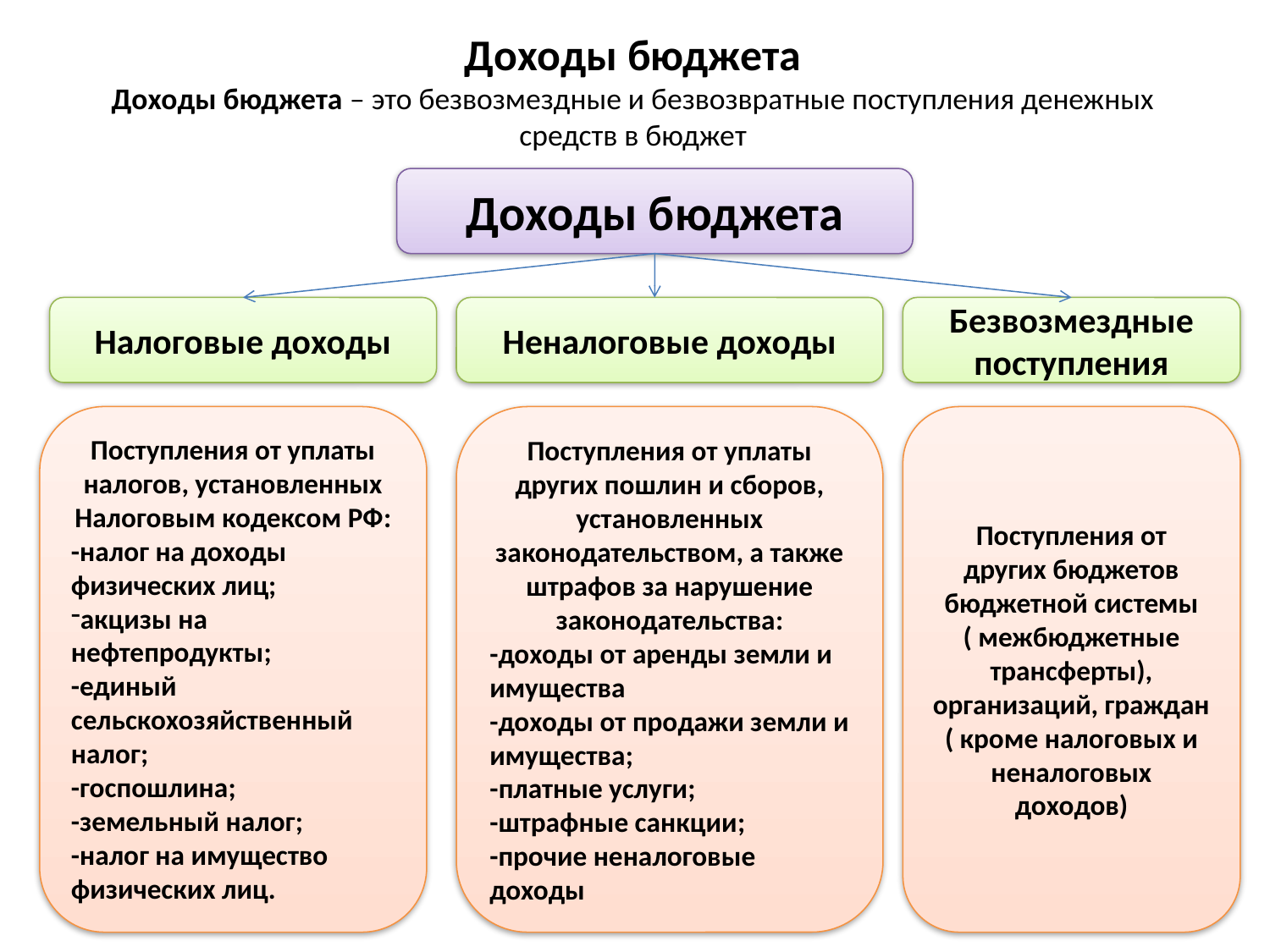

# Доходы бюджета Доходы бюджета – это безвозмездные и безвозвратные поступления денежных средств в бюджет

Доходы бюджета
Налоговые доходы
Неналоговые доходы
Безвозмездные поступления
Поступления от уплаты налогов, установленных Налоговым кодексом РФ:
-налог на доходы физических лиц;
акцизы на нефтепродукты;
-единый сельскохозяйственный налог;
-госпошлина;
-земельный налог;
-налог на имущество физических лиц.

Поступления от уплаты других пошлин и сборов, установленных законодательством, а также штрафов за нарушение законодательства:
-доходы от аренды земли и имущества
-доходы от продажи земли и имущества;
-платные услуги;
-штрафные санкции;
-прочие неналоговые доходы
Поступления от других бюджетов бюджетной системы ( межбюджетные трансферты), организаций, граждан ( кроме налоговых и неналоговых доходов)